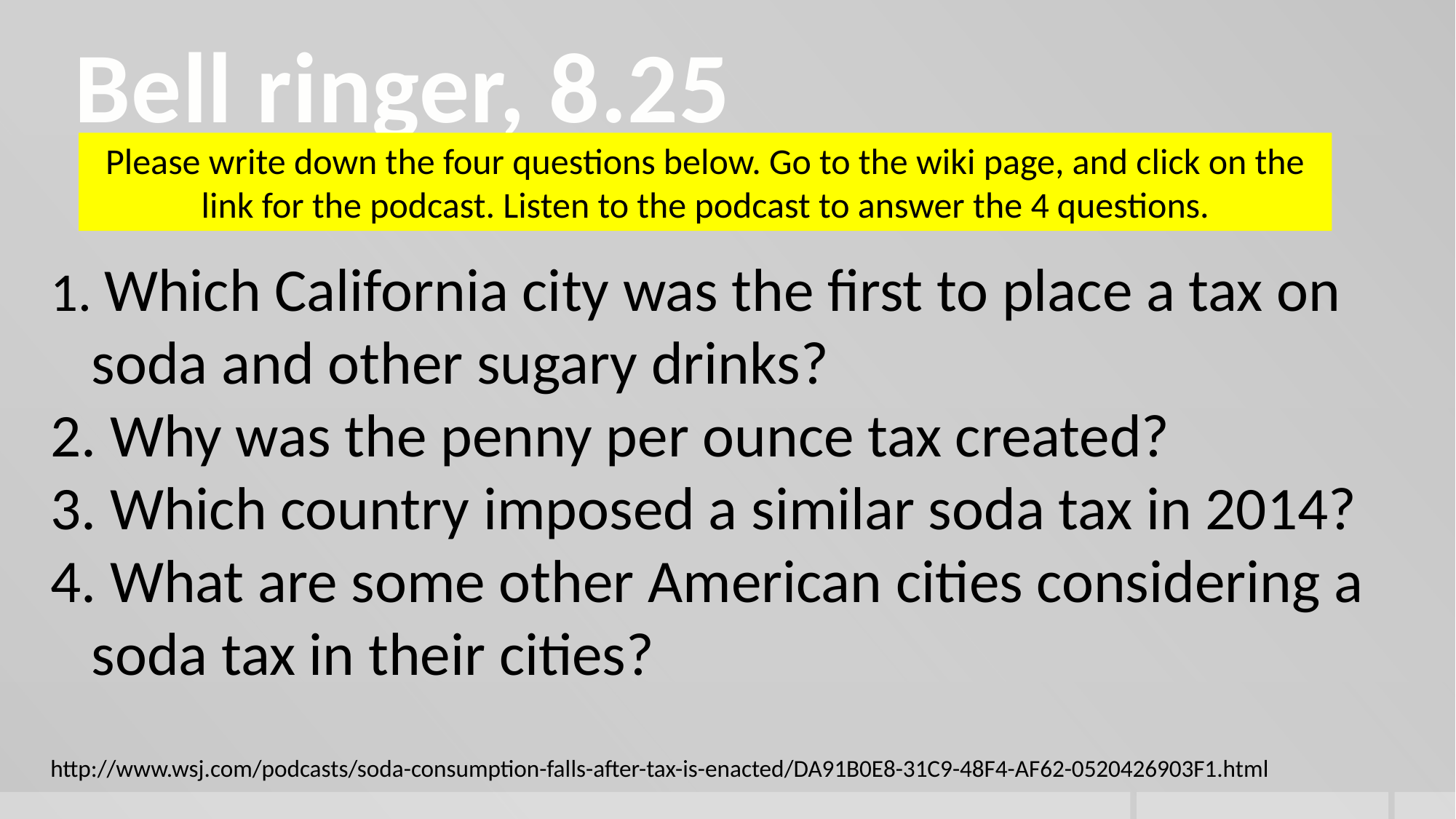

Bell ringer, 8.25
Please write down the four questions below. Go to the wiki page, and click on the link for the podcast. Listen to the podcast to answer the 4 questions.
 Which California city was the first to place a tax on soda and other sugary drinks?
 Why was the penny per ounce tax created?
 Which country imposed a similar soda tax in 2014?
 What are some other American cities considering a soda tax in their cities?

http://www.wsj.com/podcasts/soda-consumption-falls-after-tax-is-enacted/DA91B0E8-31C9-48F4-AF62-0520426903F1.html